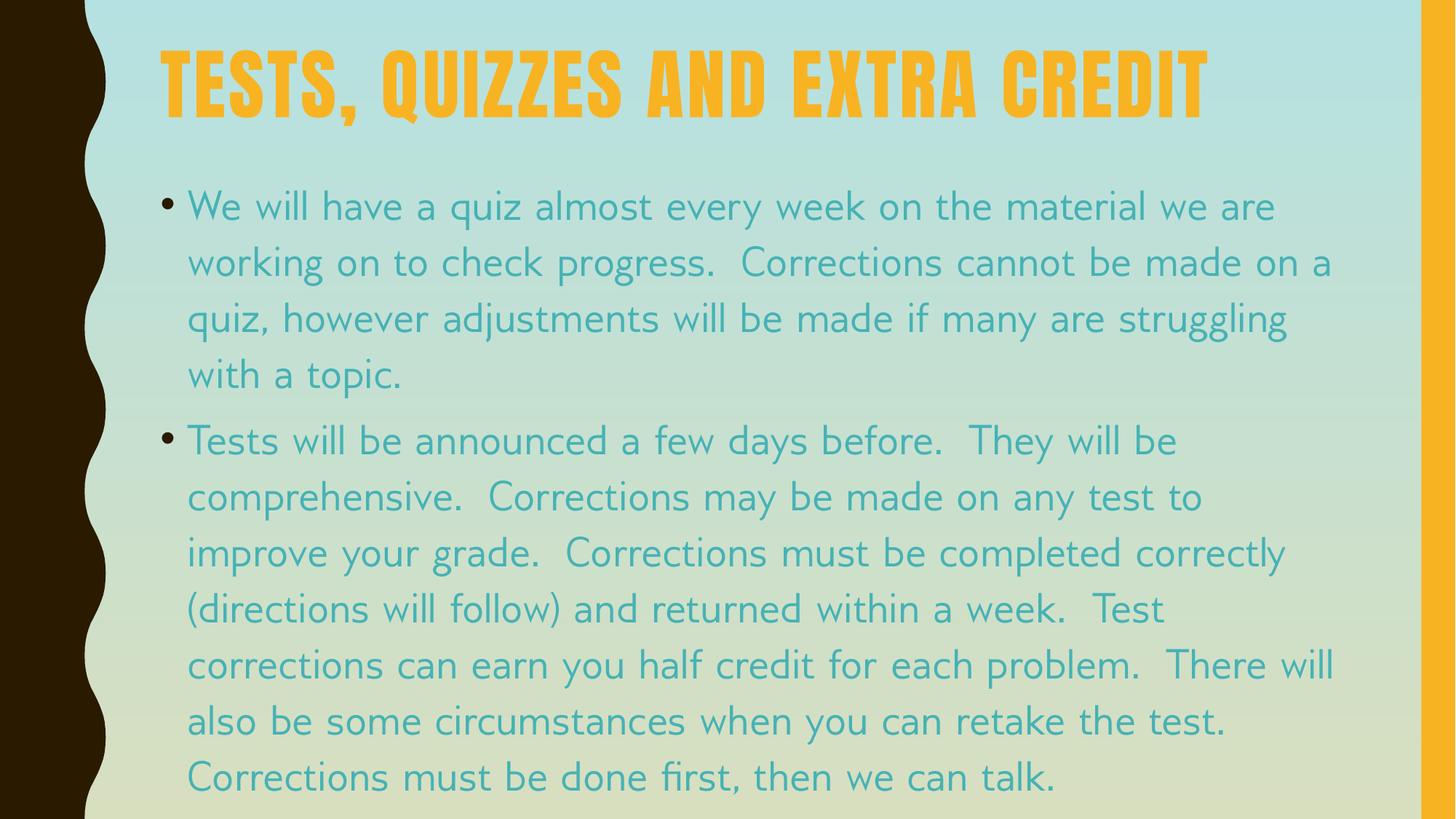

# Tests, quizzes and extra credit
We will have a quiz almost every week on the material we are working on to check progress.  Corrections cannot be made on a quiz, however adjustments will be made if many are struggling with a topic.
Tests will be announced a few days before.  They will be comprehensive.  Corrections may be made on any test to improve your grade.  Corrections must be completed correctly (directions will follow) and returned within a week.  Test corrections can earn you half credit for each problem.  There will also be some circumstances when you can retake the test.  Corrections must be done first, then we can talk.